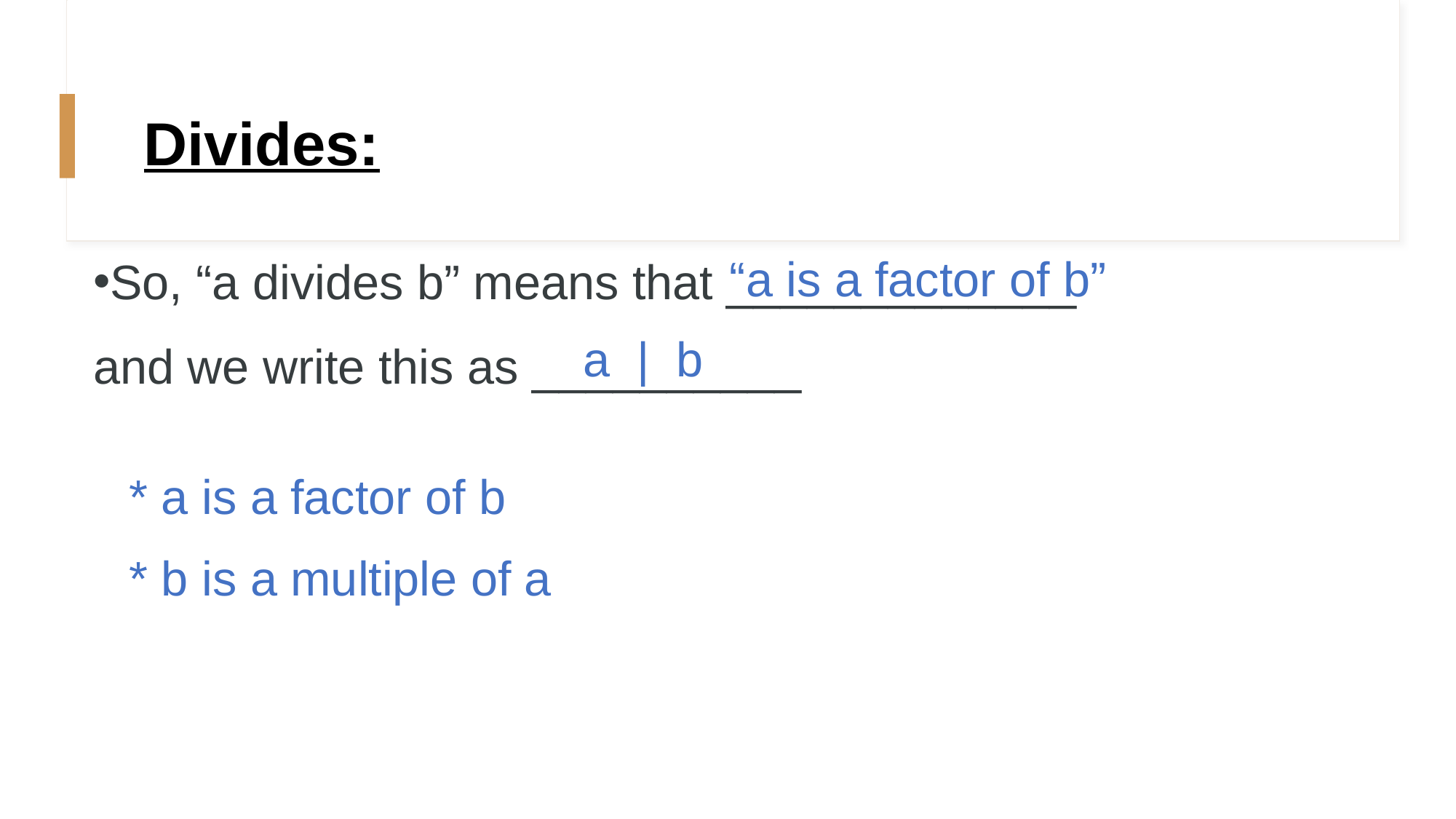

# Divides:
“a is a factor of b”
So, “a divides b” means that _____________
and we write this as __________

a  |  b
* a is a factor of b
* b is a multiple of a